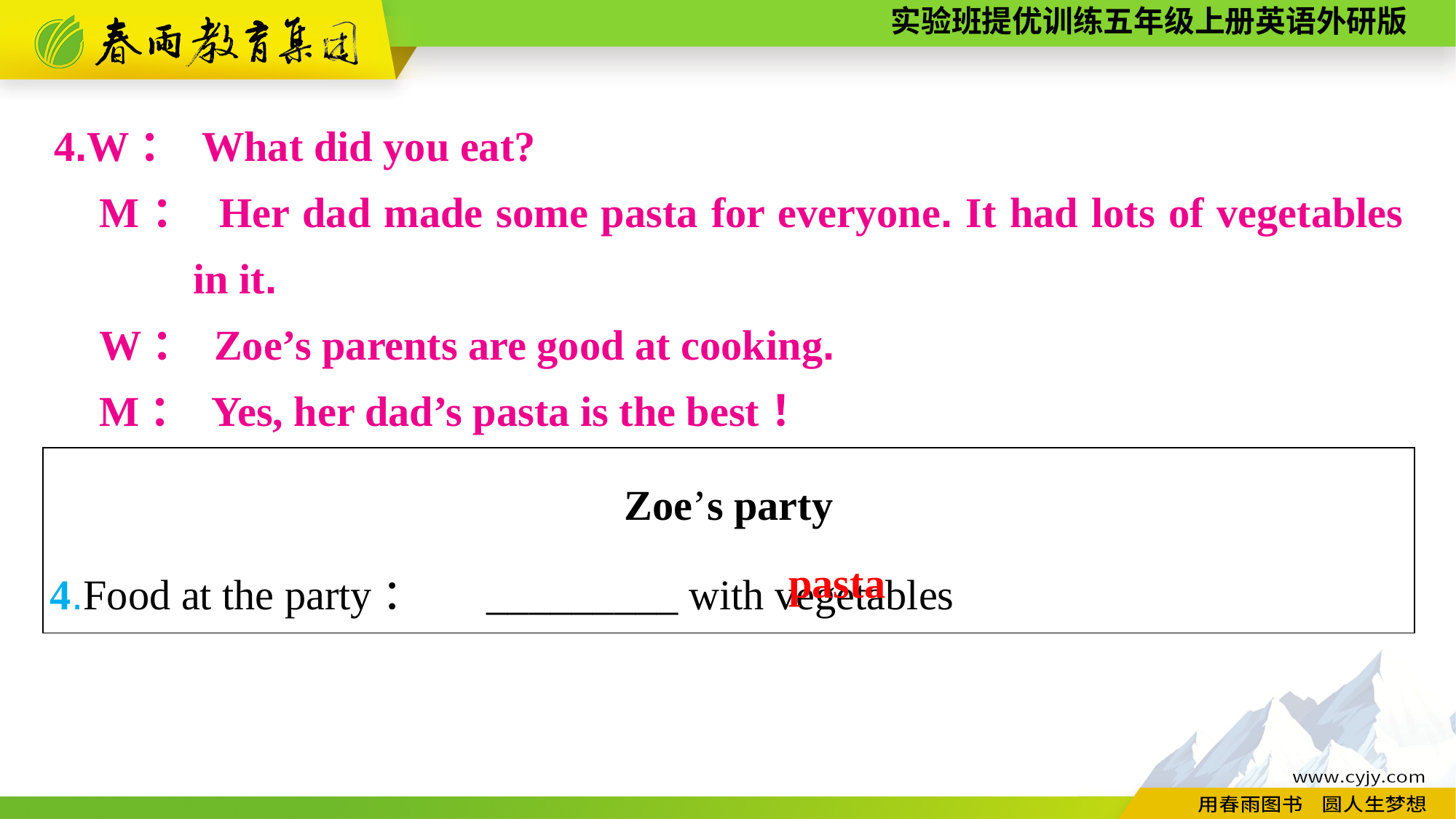

4.W： What did you eat?
M： Her dad made some pasta for everyone. It had lots of vegetables in it.
W： Zoe’s parents are good at cooking.
M： Yes, her dad’s pasta is the best！
| Zoe’s party 4.Food at the party： \_\_\_\_\_\_\_\_\_ with vegetables |
| --- |
pasta